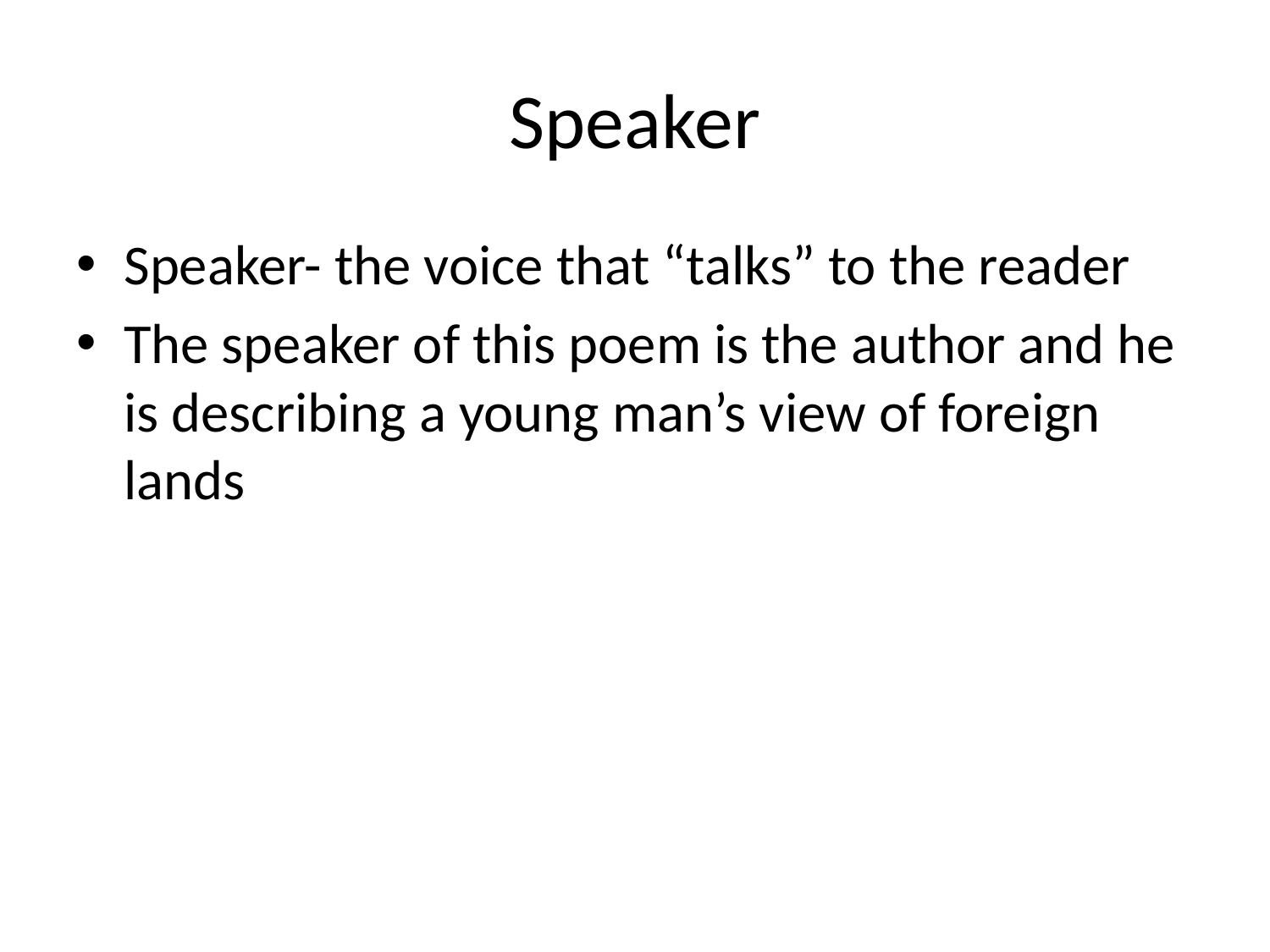

# Speaker
Speaker- the voice that “talks” to the reader
The speaker of this poem is the author and he is describing a young man’s view of foreign lands